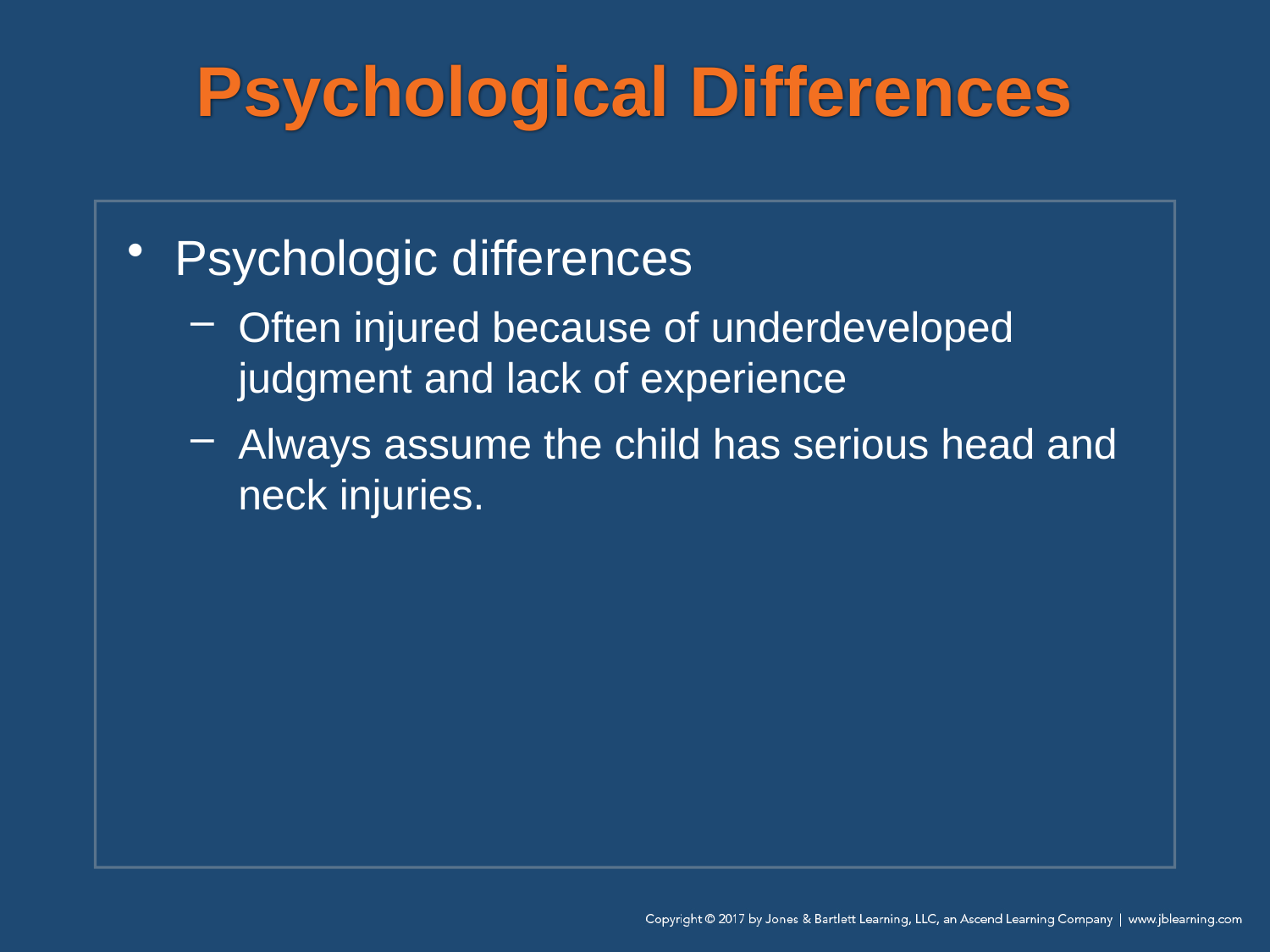

# Psychological Differences
Psychologic differences
Often injured because of underdeveloped judgment and lack of experience
Always assume the child has serious head and neck injuries.